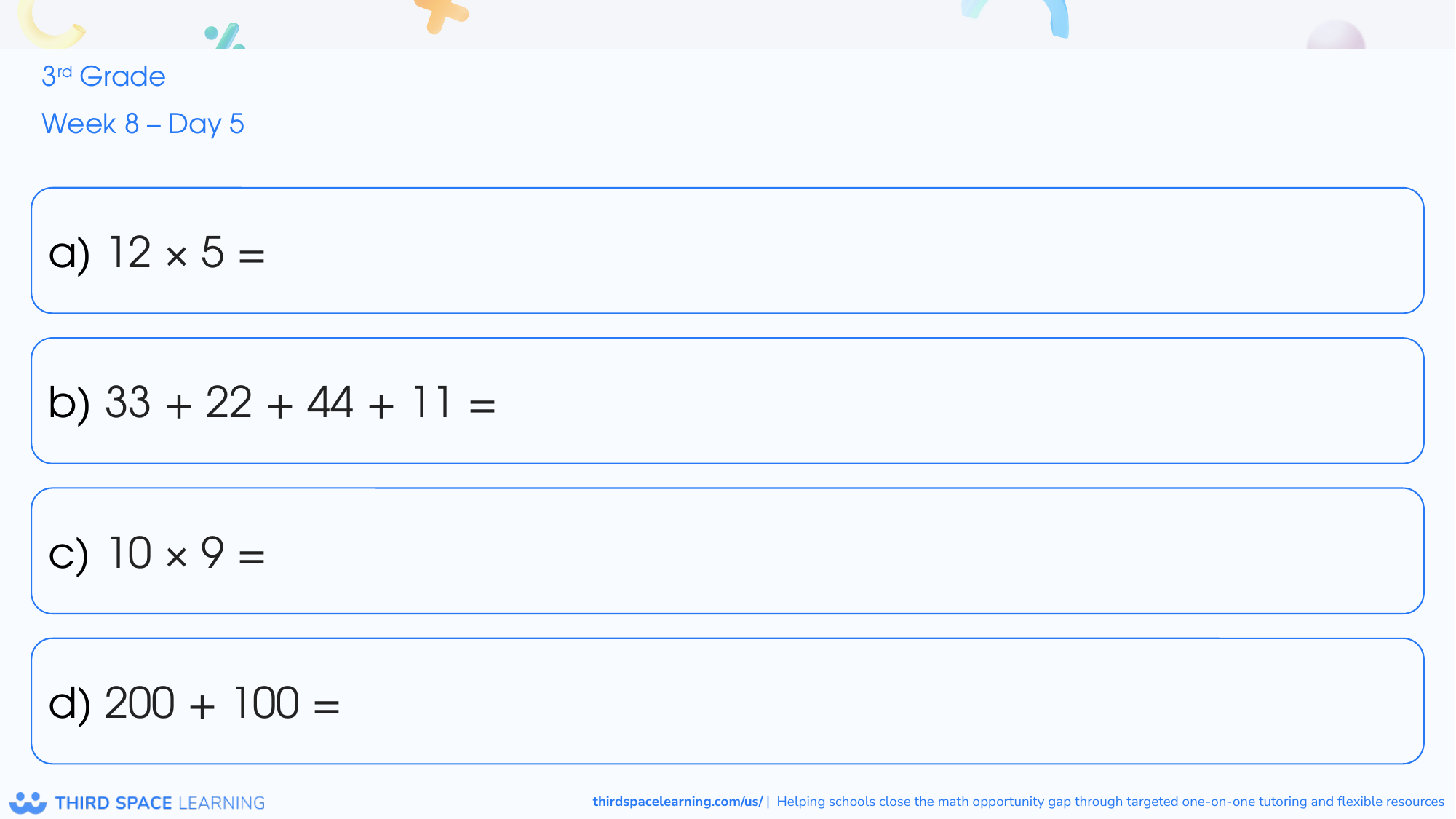

3rd Grade
Week 8 – Day 5
12 × 5 =
33 + 22 + 44 + 11 =
10 × 9 =
200 + 100 =